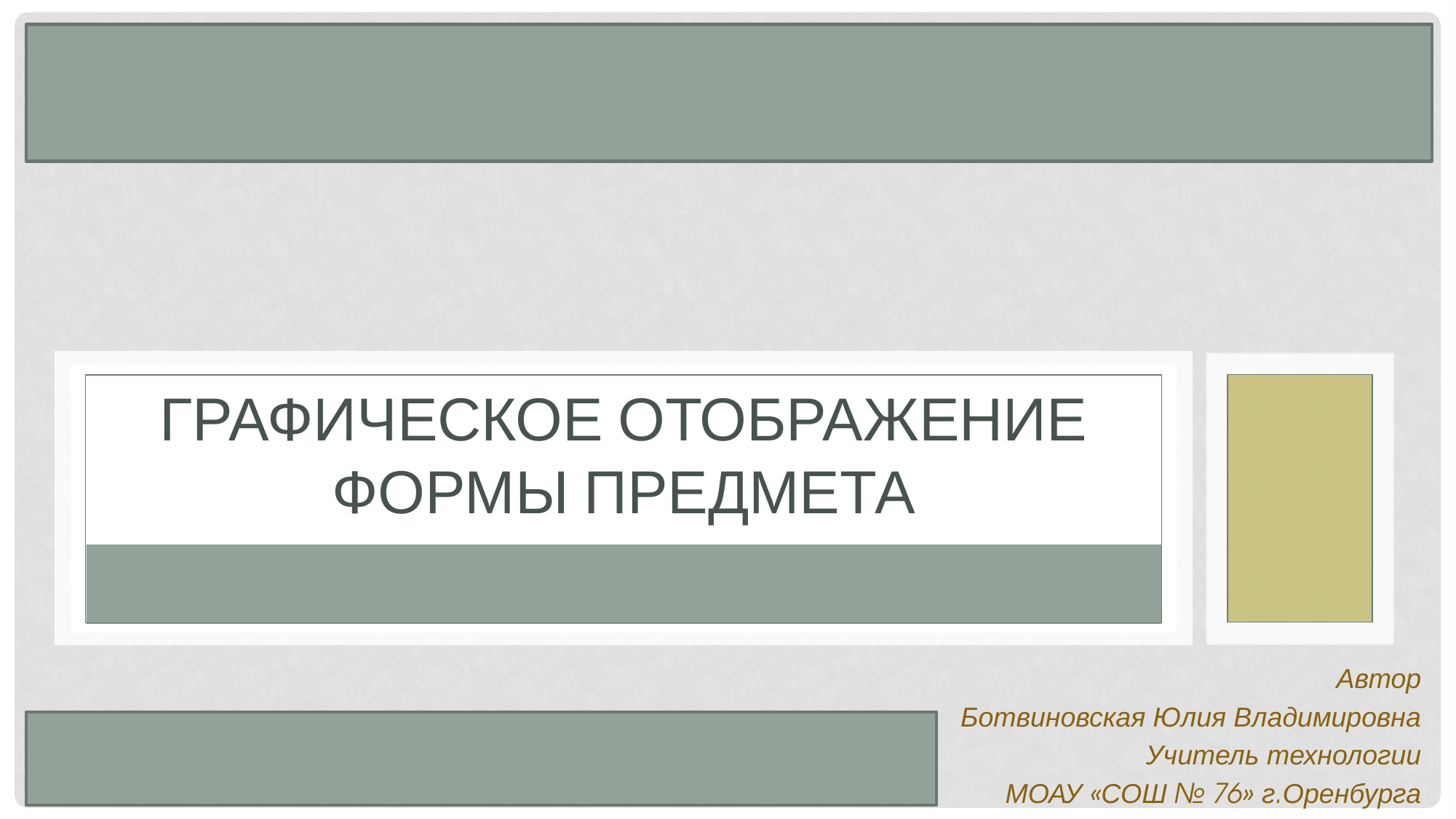

# Графическое отображение формы предмета
Автор
Ботвиновская Юлия Владимировна
Учитель технологии
МОАУ «СОШ № 76» г.Оренбурга